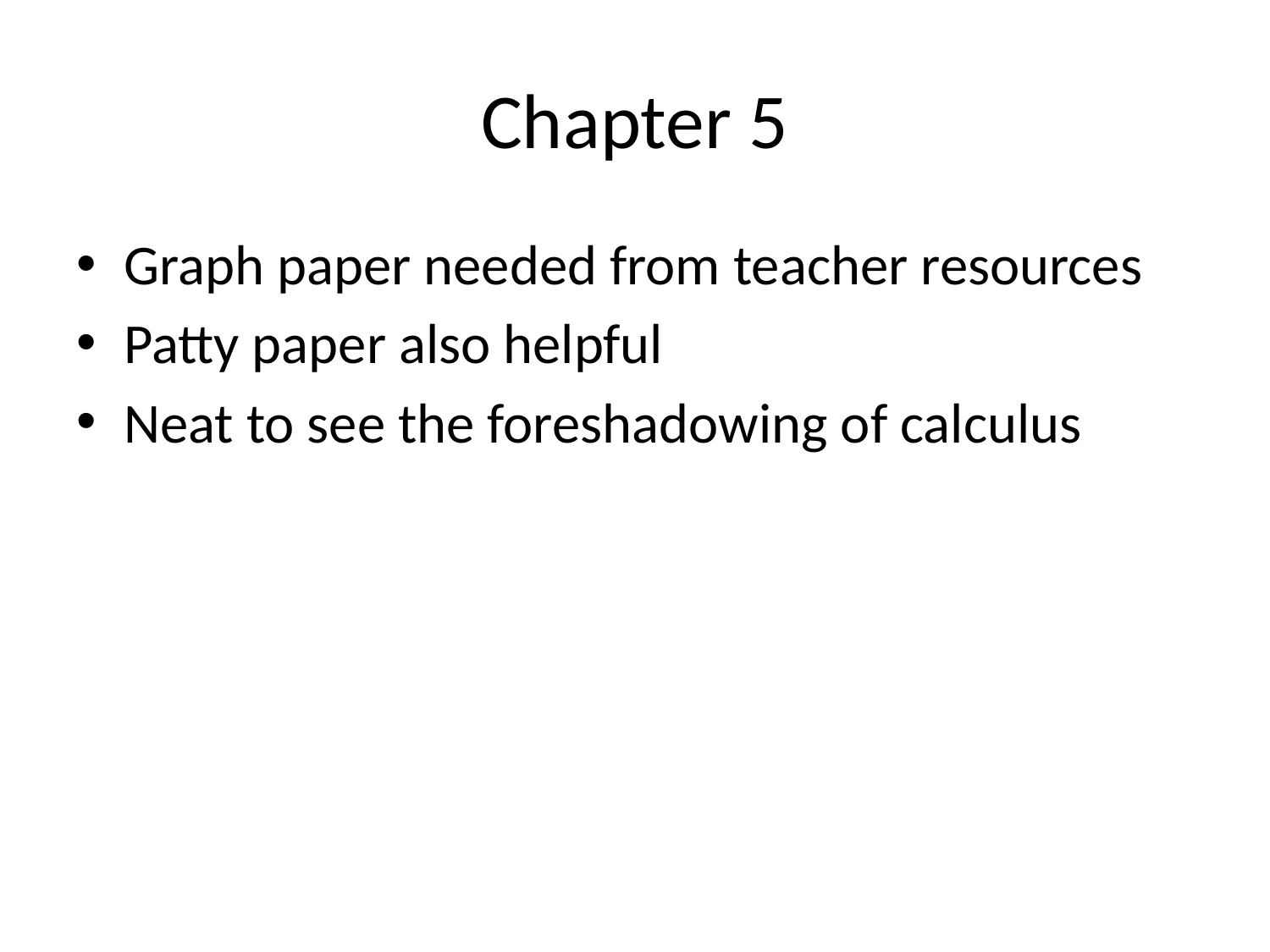

# Chapter 5
Graph paper needed from teacher resources
Patty paper also helpful
Neat to see the foreshadowing of calculus